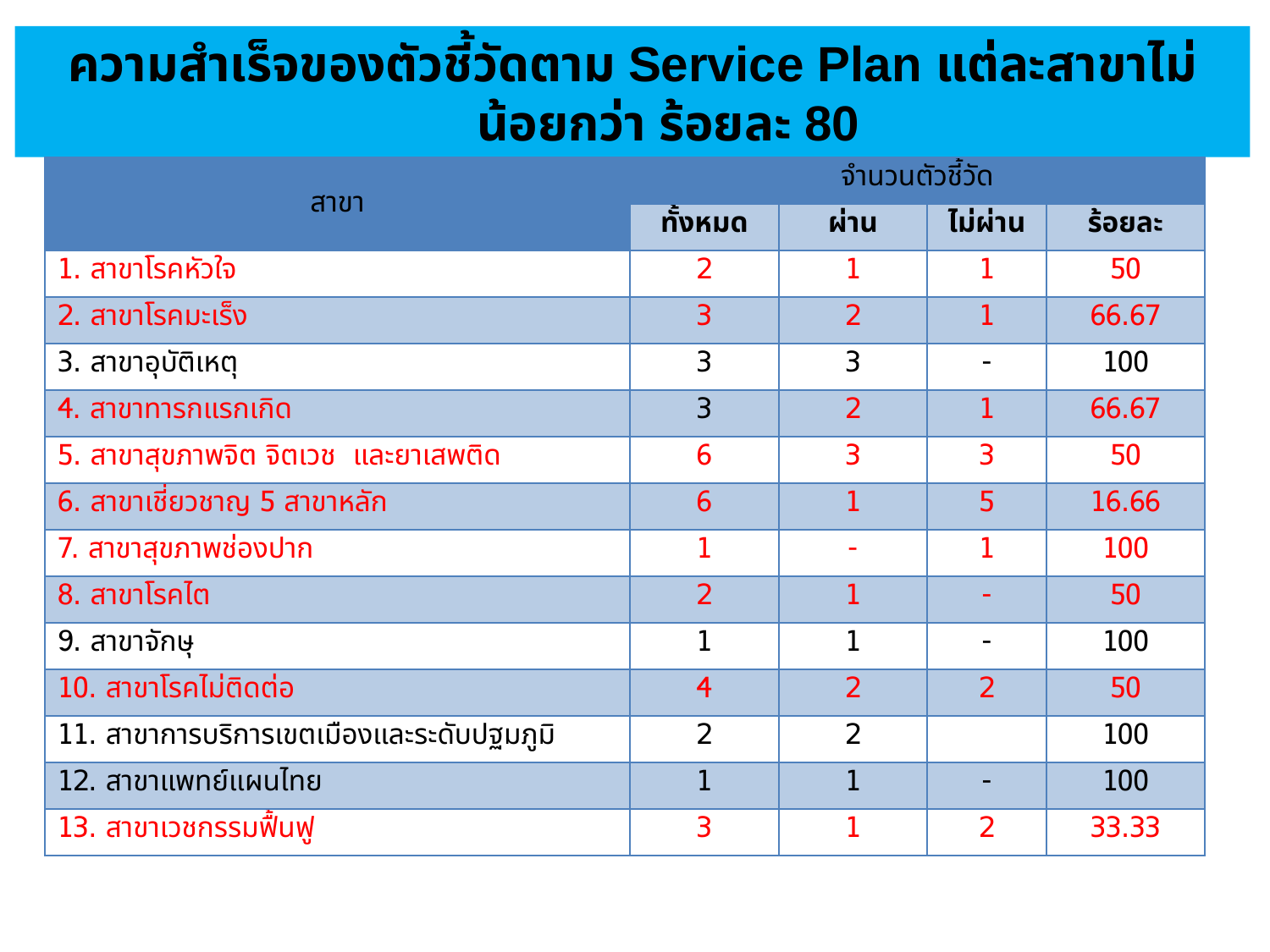

ความสำเร็จของตัวชี้วัดตาม Service Plan แต่ละสาขาไม่น้อยกว่า ร้อยละ 80
| สาขา | จำนวนตัวชี้วัด |  |  |  |
| --- | --- | --- | --- | --- |
|  | ทั้งหมด | ผ่าน | ไม่ผ่าน | ร้อยละ |
| 1. สาขาโรคหัวใจ | 2 | 1 | 1 | 50 |
| 2. สาขาโรคมะเร็ง | 3 | 2 | 1 | 66.67 |
| 3. สาขาอุบัติเหตุ | 3 | 3 | - | 100 |
| 4. สาขาทารกแรกเกิด | 3 | 2 | 1 | 66.67 |
| 5. สาขาสุขภาพจิต จิตเวช และยาเสพติด | 6 | 3 | 3 | 50 |
| 6. สาขาเชี่ยวชาญ 5 สาขาหลัก | 6 | 1 | 5 | 16.66 |
| 7. สาขาสุขภาพช่องปาก | 1 | - | 1 | 100 |
| 8. สาขาโรคไต | 2 | 1 | - | 50 |
| 9. สาขาจักษุ | 1 | 1 | - | 100 |
| 10. สาขาโรคไม่ติดต่อ | 4 | 2 | 2 | 50 |
| 11. สาขาการบริการเขตเมืองและระดับปฐมภูมิ | 2 | 2 |  | 100 |
| 12. สาขาแพทย์แผนไทย | 1 | 1 | - | 100 |
| 13. สาขาเวชกรรมฟื้นฟู | 3 | 1 | 2 | 33.33 |